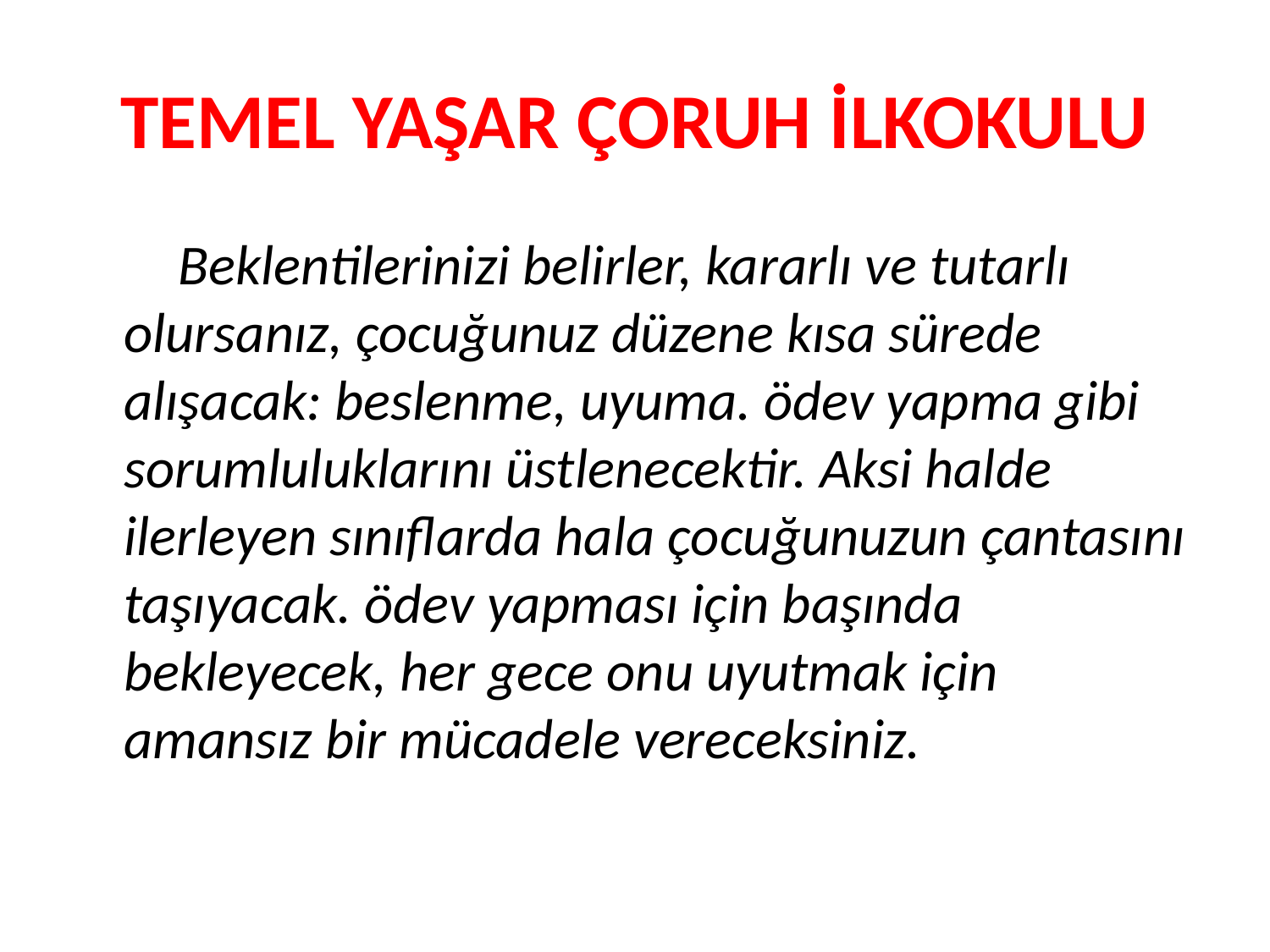

# TEMEL YAŞAR ÇORUH İLKOKULU
        Beklentilerinizi belirler, kararlı ve tutarlı olursanız, çocuğunuz düzene kısa sürede alışacak: beslenme, uyuma. ödev yapma gibi sorumluluklarını üstlenecektir. Aksi halde ilerleyen sınıflarda hala çocuğunuzun çantasını taşıyacak. ödev yapması için başında bekleyecek, her gece onu uyutmak için amansız bir mücadele vereceksiniz.